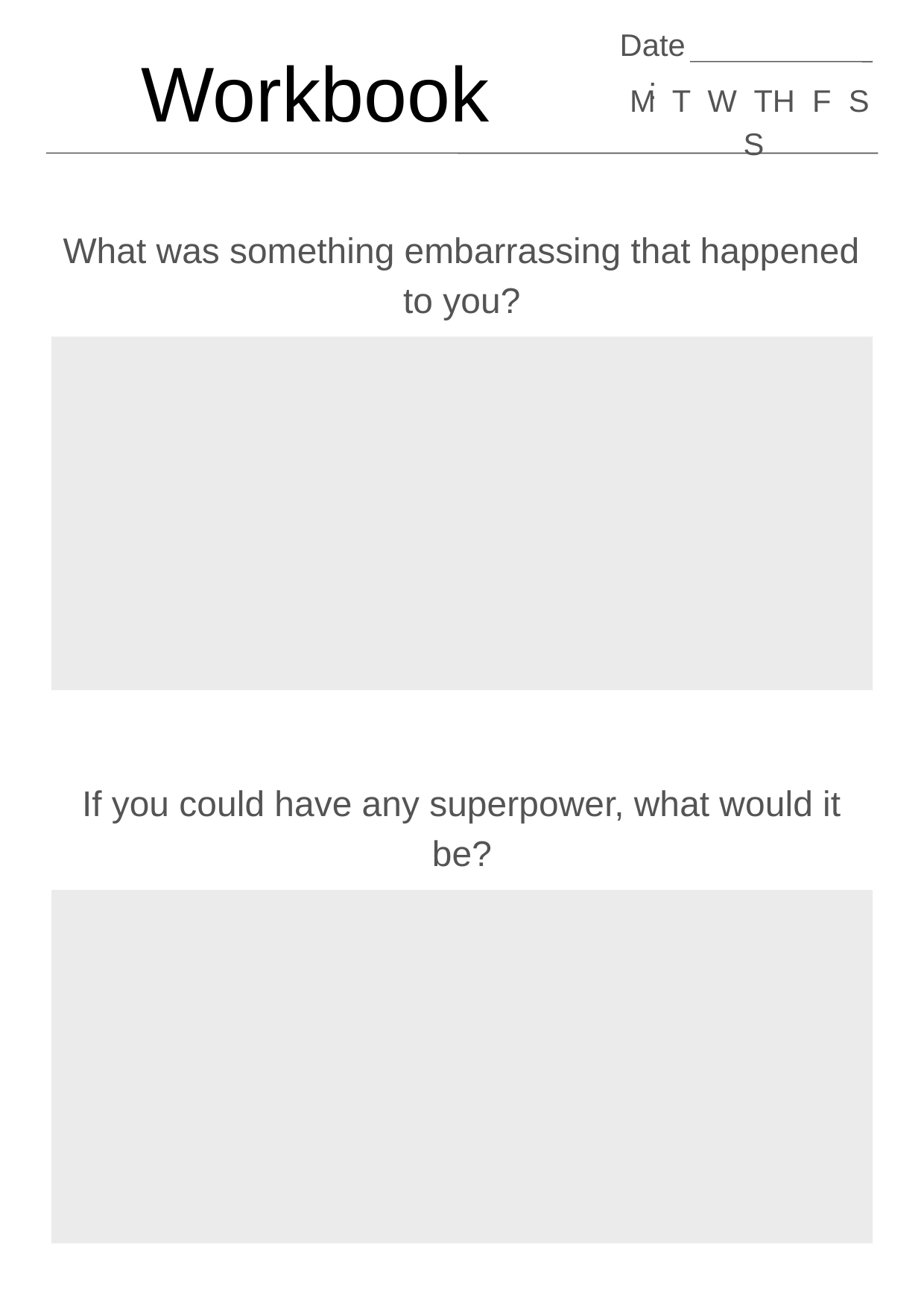

Date:
Workbook

M  T  W  TH  F  S  S

What was something embarrassing that happened to you?

If you could have any superpower, what would it be?